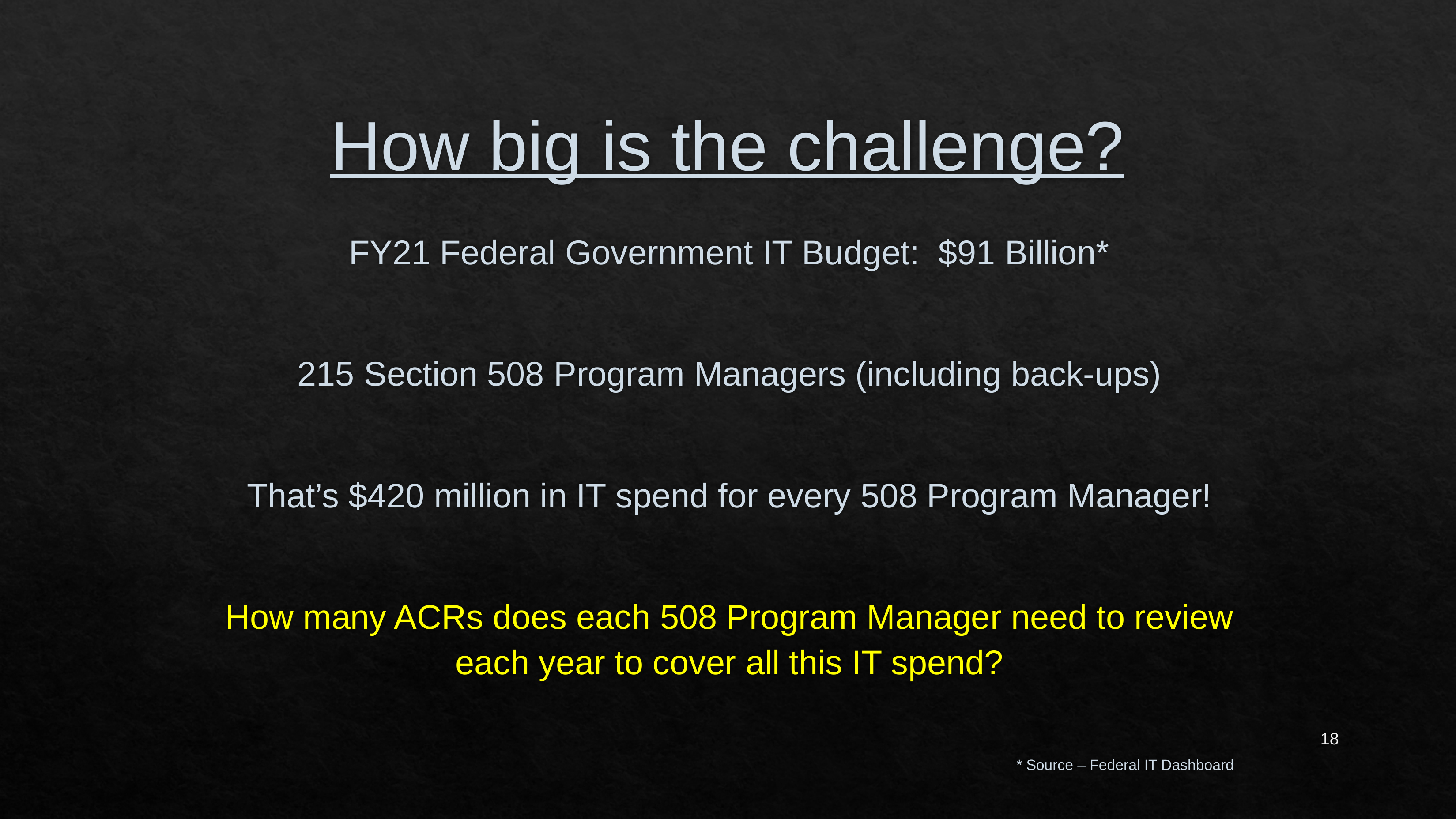

# How big is the challenge?
FY21 Federal Government IT Budget:  $91 Billion*

215 Section 508 Program Managers (including back-ups)

That’s $420 million in IT spend for every 508 Program Manager!

How many ACRs does each 508 Program Manager need to review each year to cover all this IT spend?

* Source – Federal IT Dashboard
18